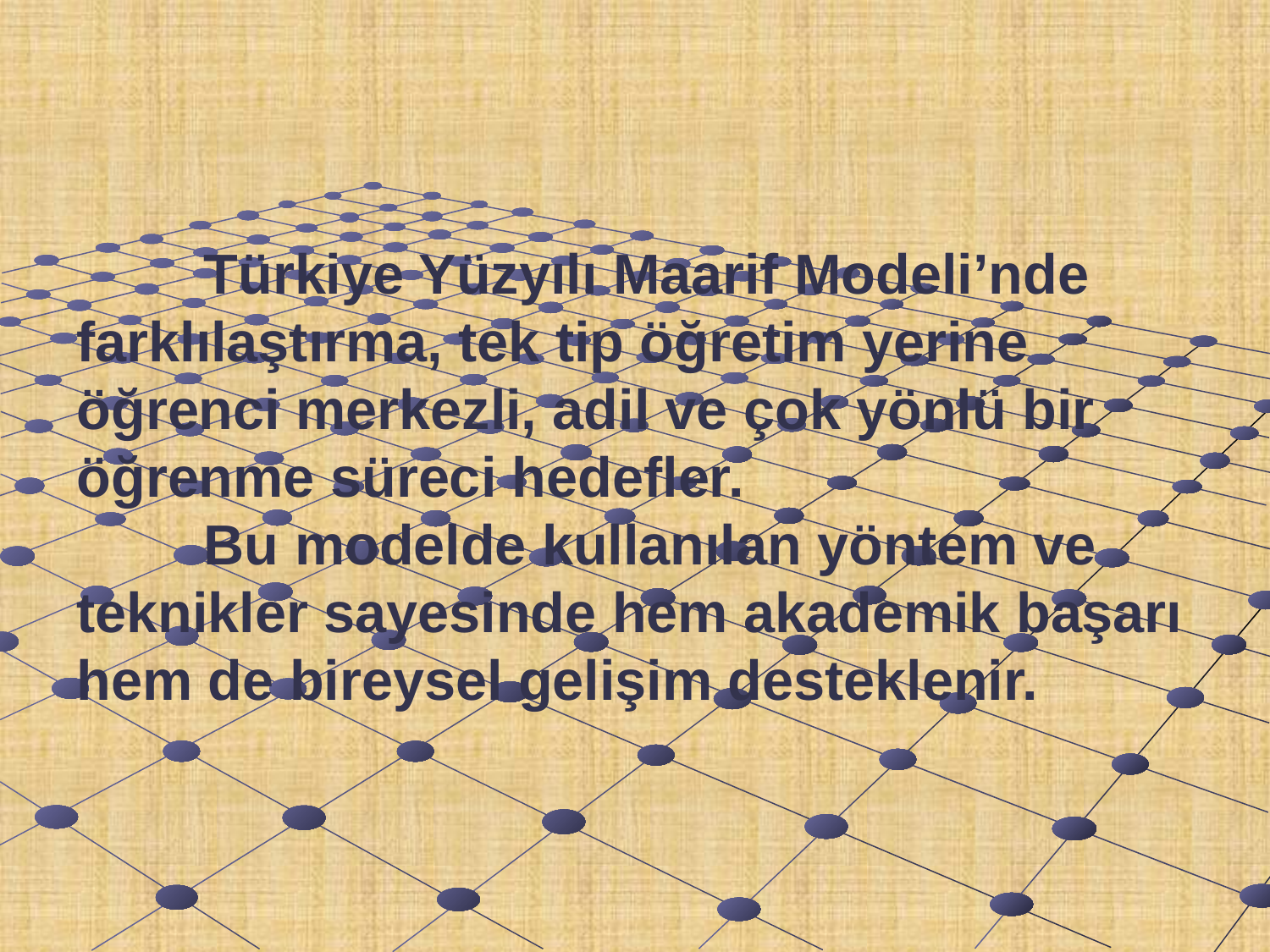

# Türkiye Yüzyılı Maarif Modeli’nde farklılaştırma, tek tip öğretim yerine öğrenci merkezli, adil ve çok yönlü bir öğrenme süreci hedefler. Bu modelde kullanılan yöntem ve teknikler sayesinde hem akademik başarı hem de bireysel gelişim desteklenir.